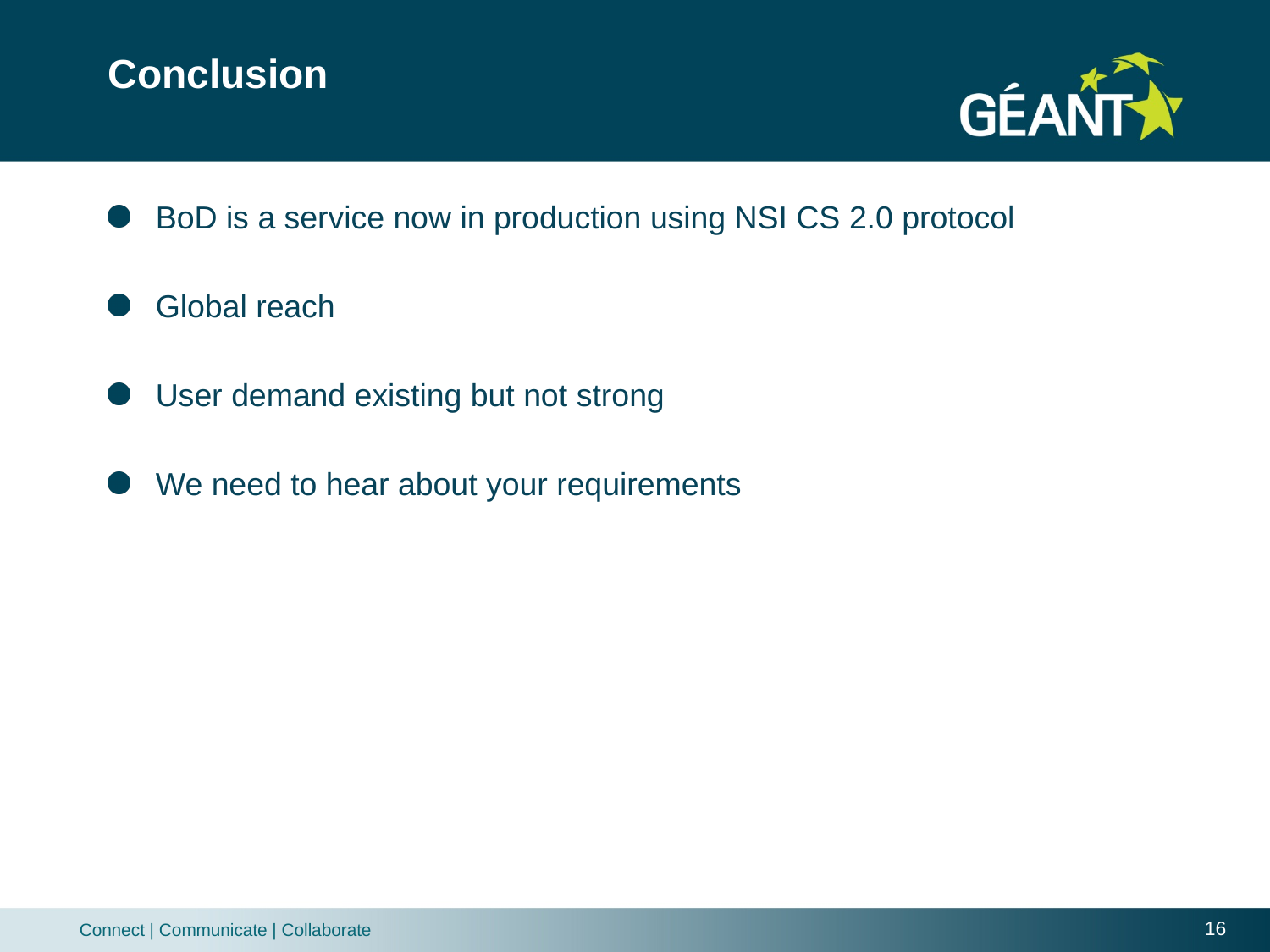

# Conclusion
BoD is a service now in production using NSI CS 2.0 protocol

Global reach

User demand existing but not strong

We need to hear about your requirements